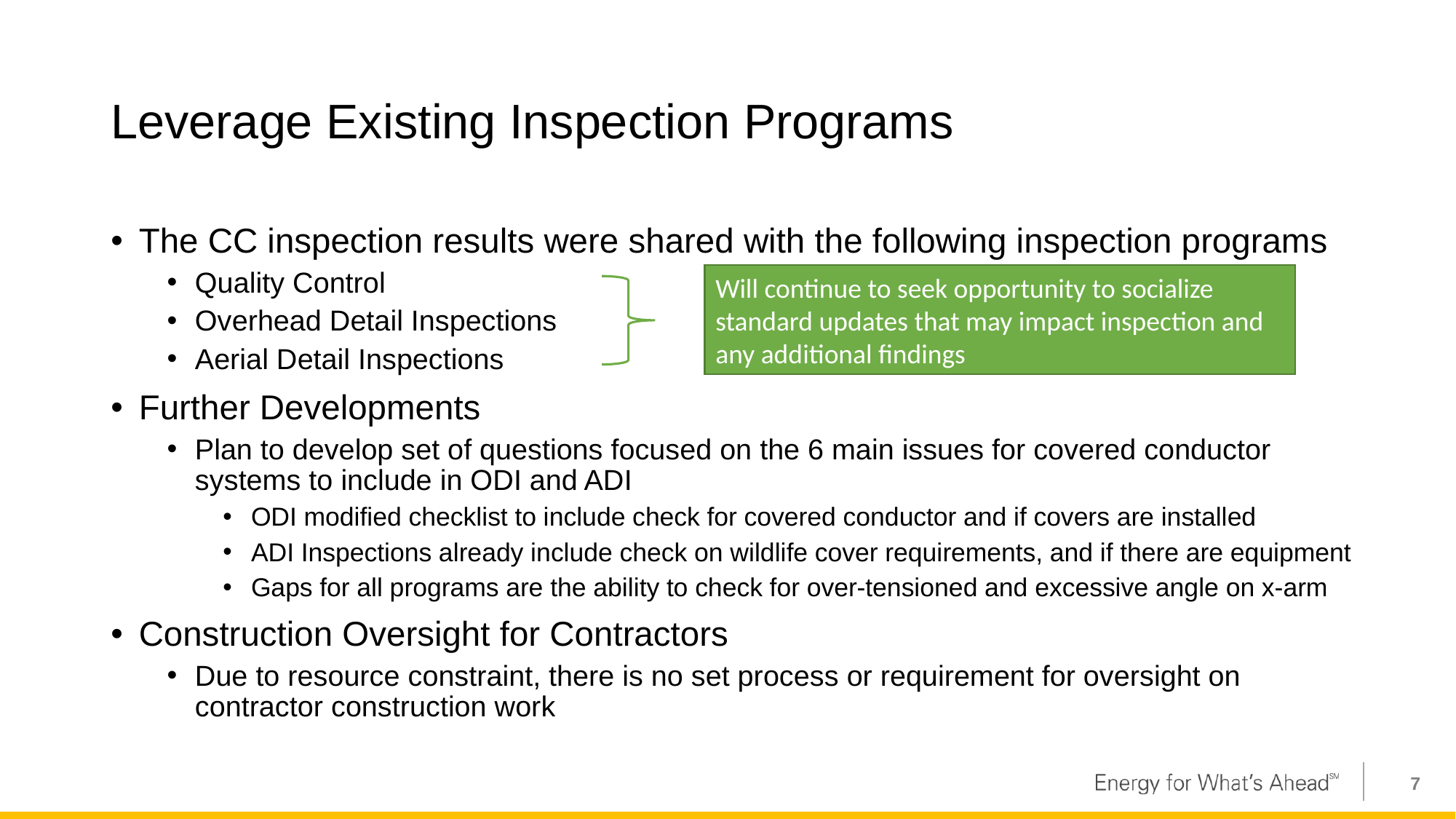

# Leverage Existing Inspection Programs
The CC inspection results were shared with the following inspection programs
Quality Control
Overhead Detail Inspections
Aerial Detail Inspections
Further Developments
Plan to develop set of questions focused on the 6 main issues for covered conductor systems to include in ODI and ADI
ODI modified checklist to include check for covered conductor and if covers are installed
ADI Inspections already include check on wildlife cover requirements, and if there are equipment
Gaps for all programs are the ability to check for over-tensioned and excessive angle on x-arm
Construction Oversight for Contractors
Due to resource constraint, there is no set process or requirement for oversight on contractor construction work

Will continue to seek opportunity to socialize standard updates that may impact inspection and any additional findings

7